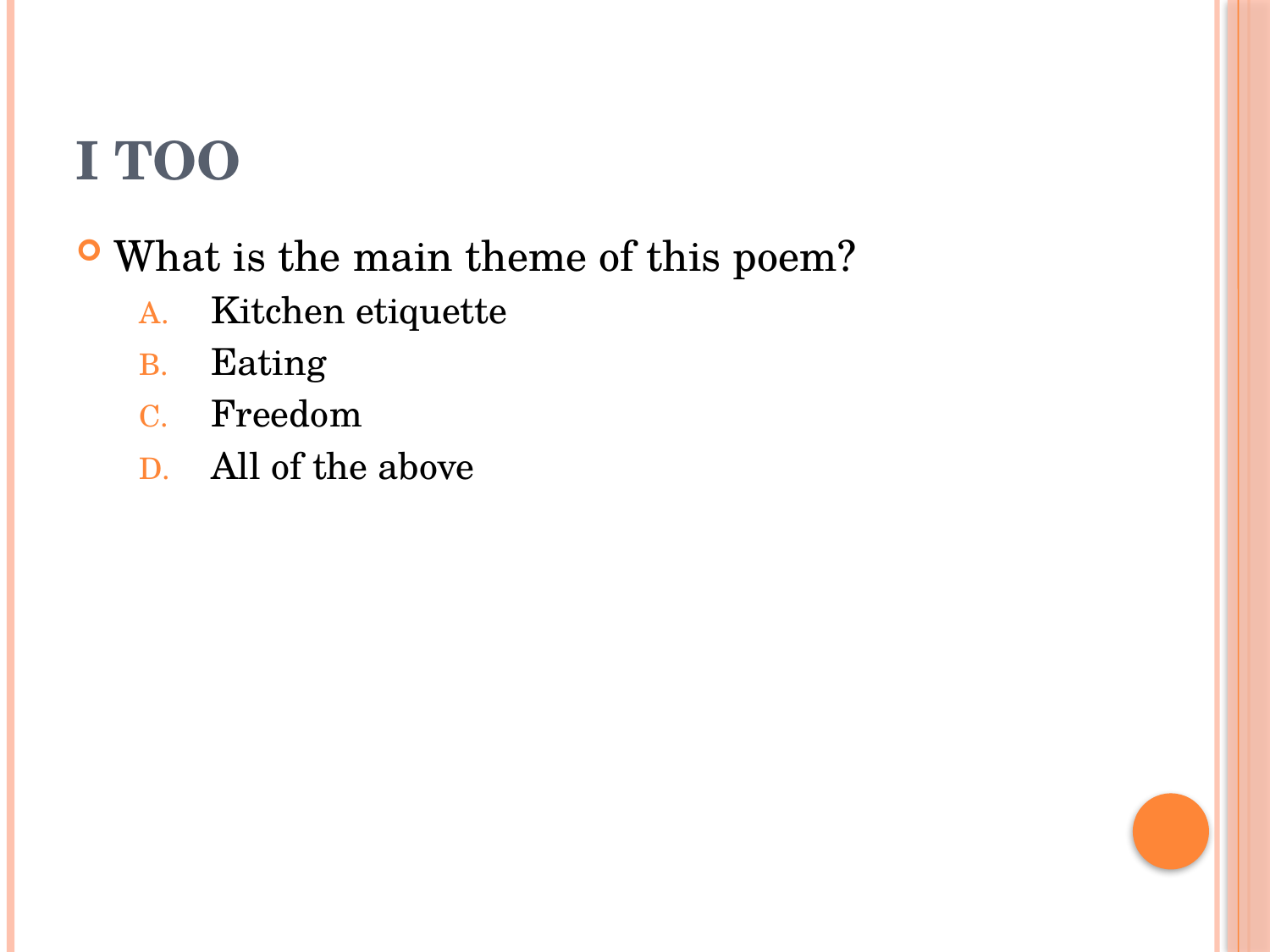

# I Too
What is the main theme of this poem?
Kitchen etiquette
Eating
Freedom
All of the above